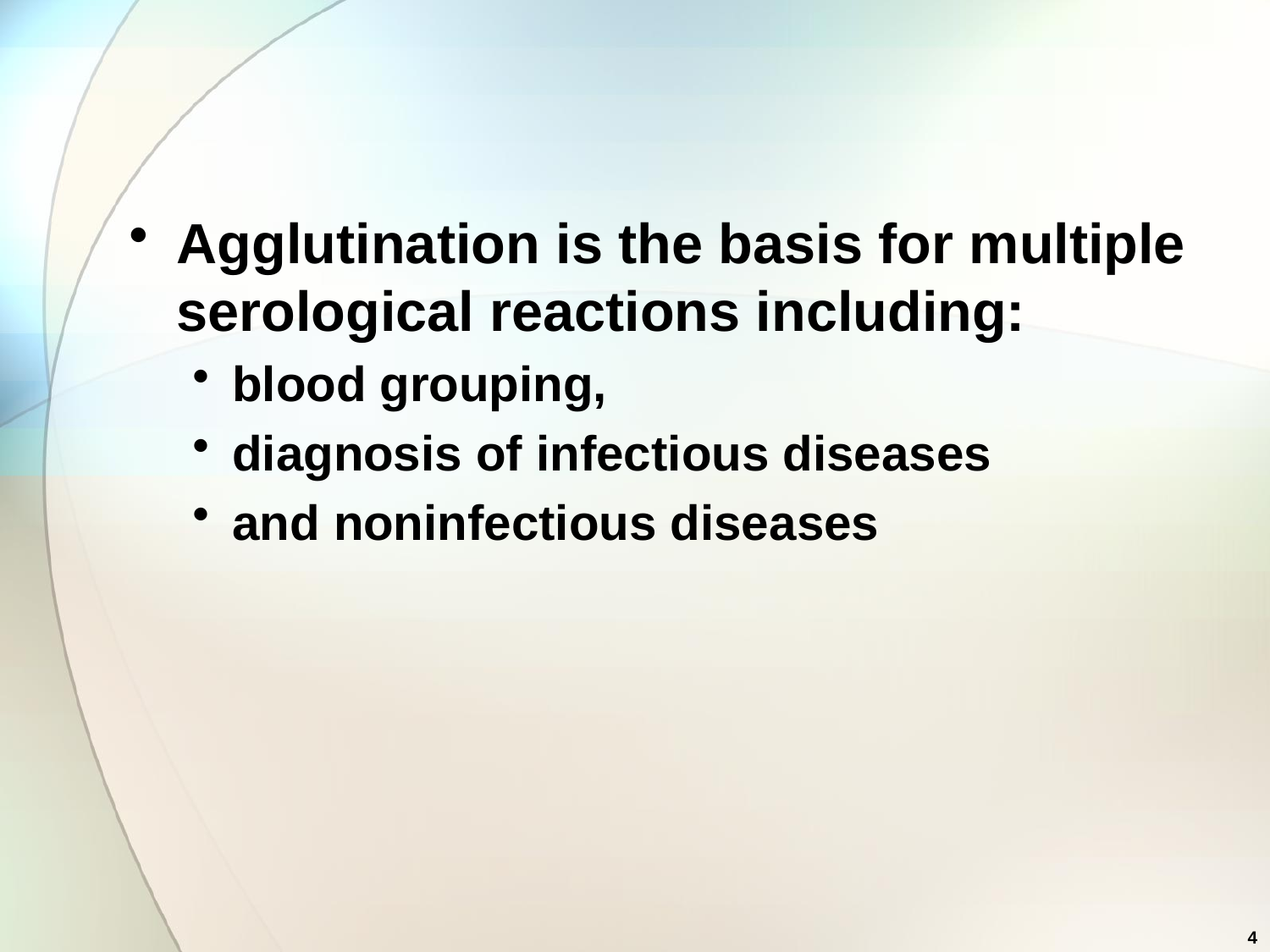

#
Agglutination is the basis for multiple serological reactions including:
blood grouping,
diagnosis of infectious diseases
and noninfectious diseases
4